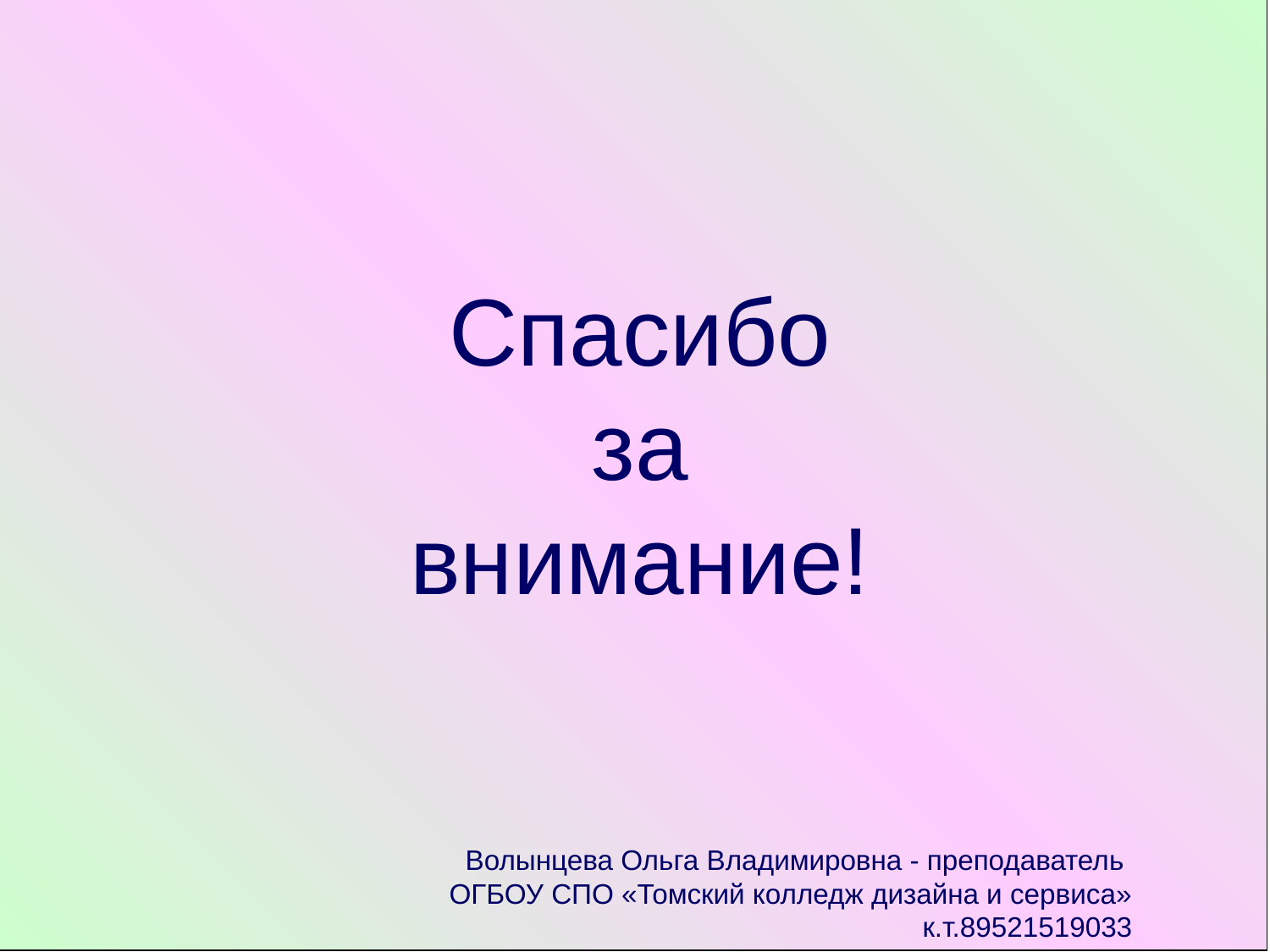

Спасибо
 за
внимание!

Волынцева Ольга Владимировна - преподаватель
ОГБОУ СПО «Томский колледж дизайна и сервиса»
к.т.89521519033